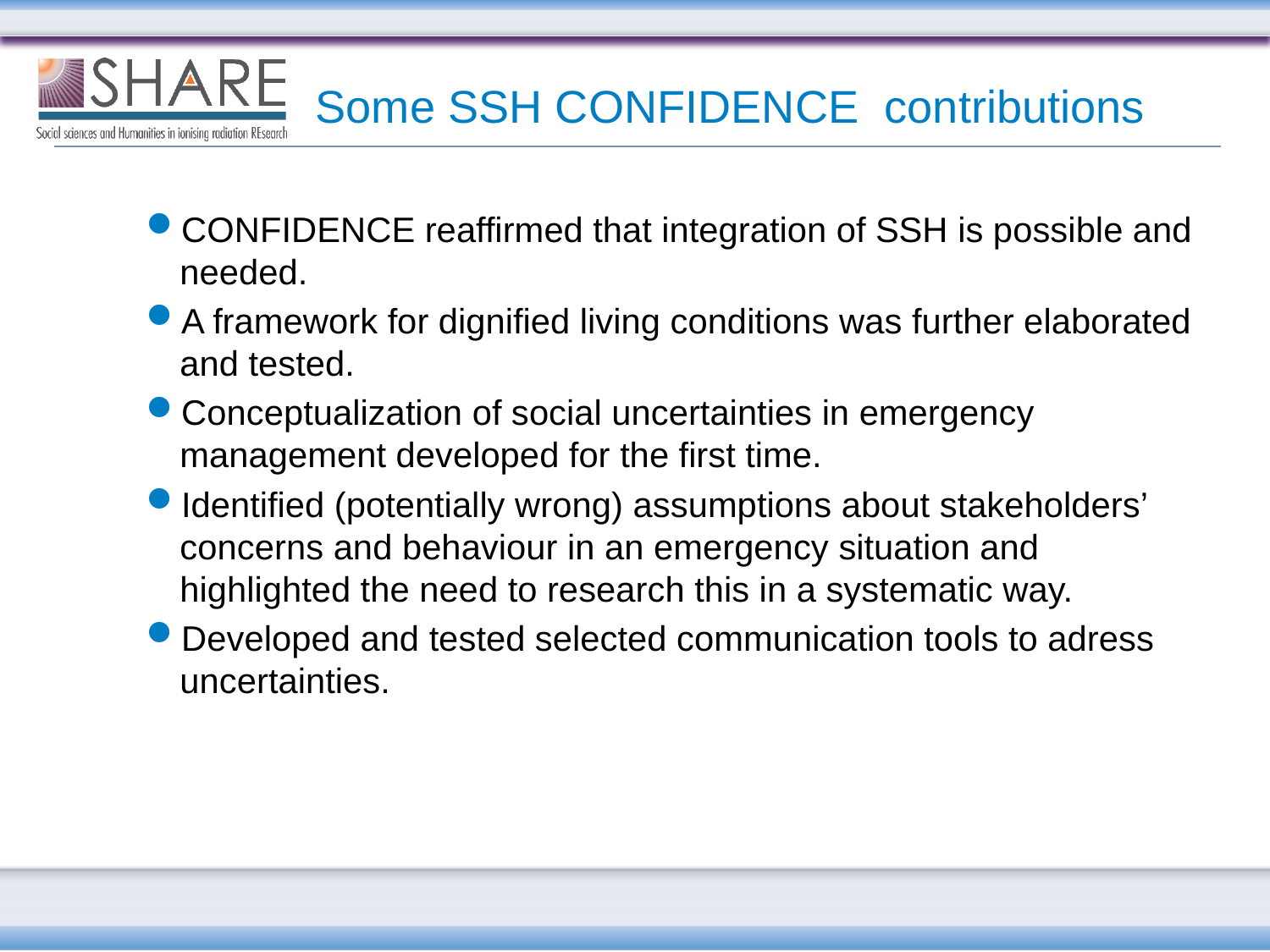

# Some SSH CONFIDENCE  contributions
CONFIDENCE reaffirmed that integration of SSH is possible and needed.
A framework for dignified living conditions was further elaborated and tested.
Conceptualization of social uncertainties in emergency management developed for the first time.
Identified (potentially wrong) assumptions about stakeholders’ concerns and behaviour in an emergency situation and highlighted the need to research this in a systematic way.
Developed and tested selected communication tools to adress uncertainties.